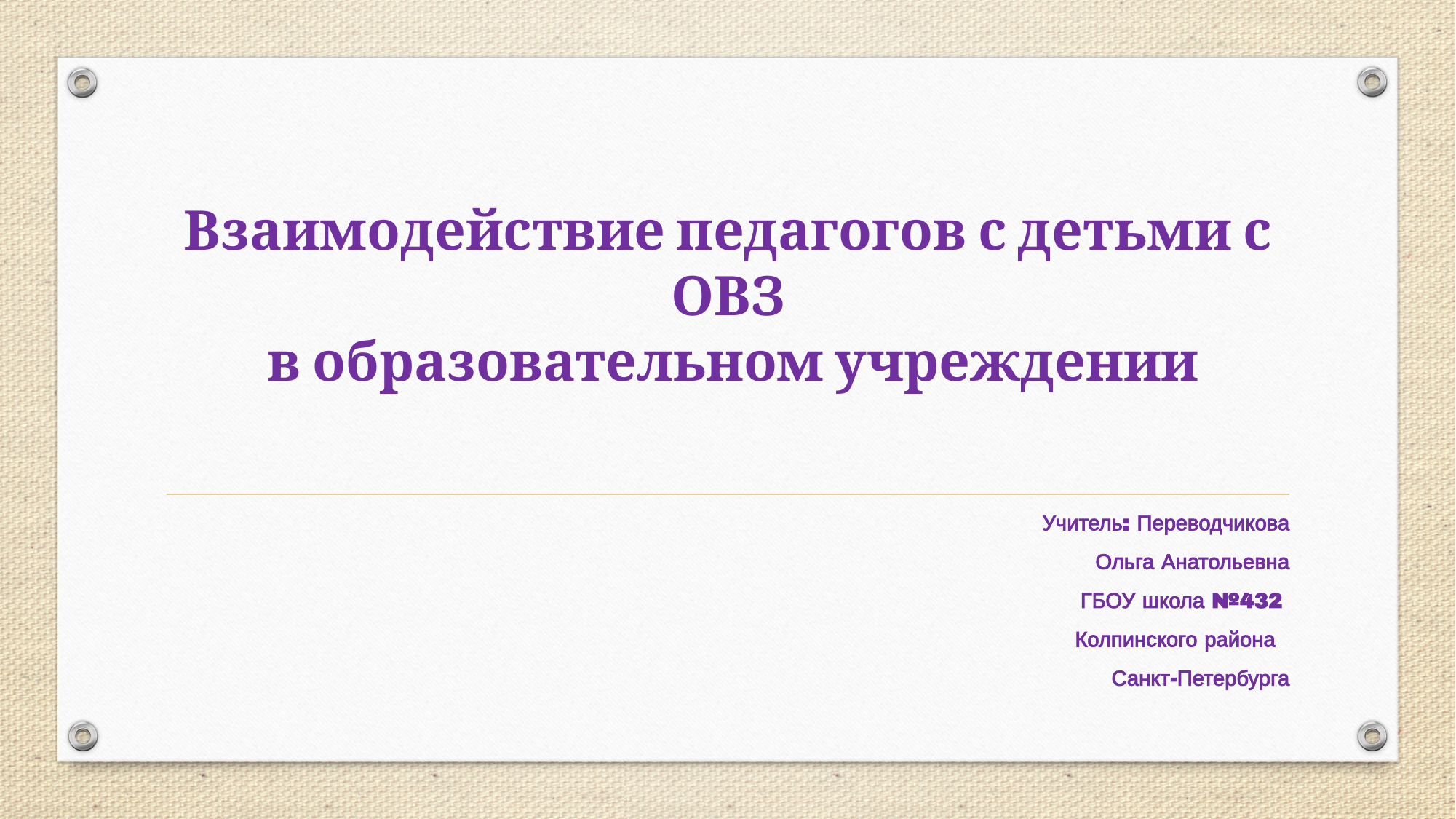

# Взаимодействие педагогов с детьми с ОВЗ в образовательном учреждении
Учитель: Переводчикова
 Ольга Анатольевна
ГБОУ школа №432
Колпинского района
Санкт-Петербурга